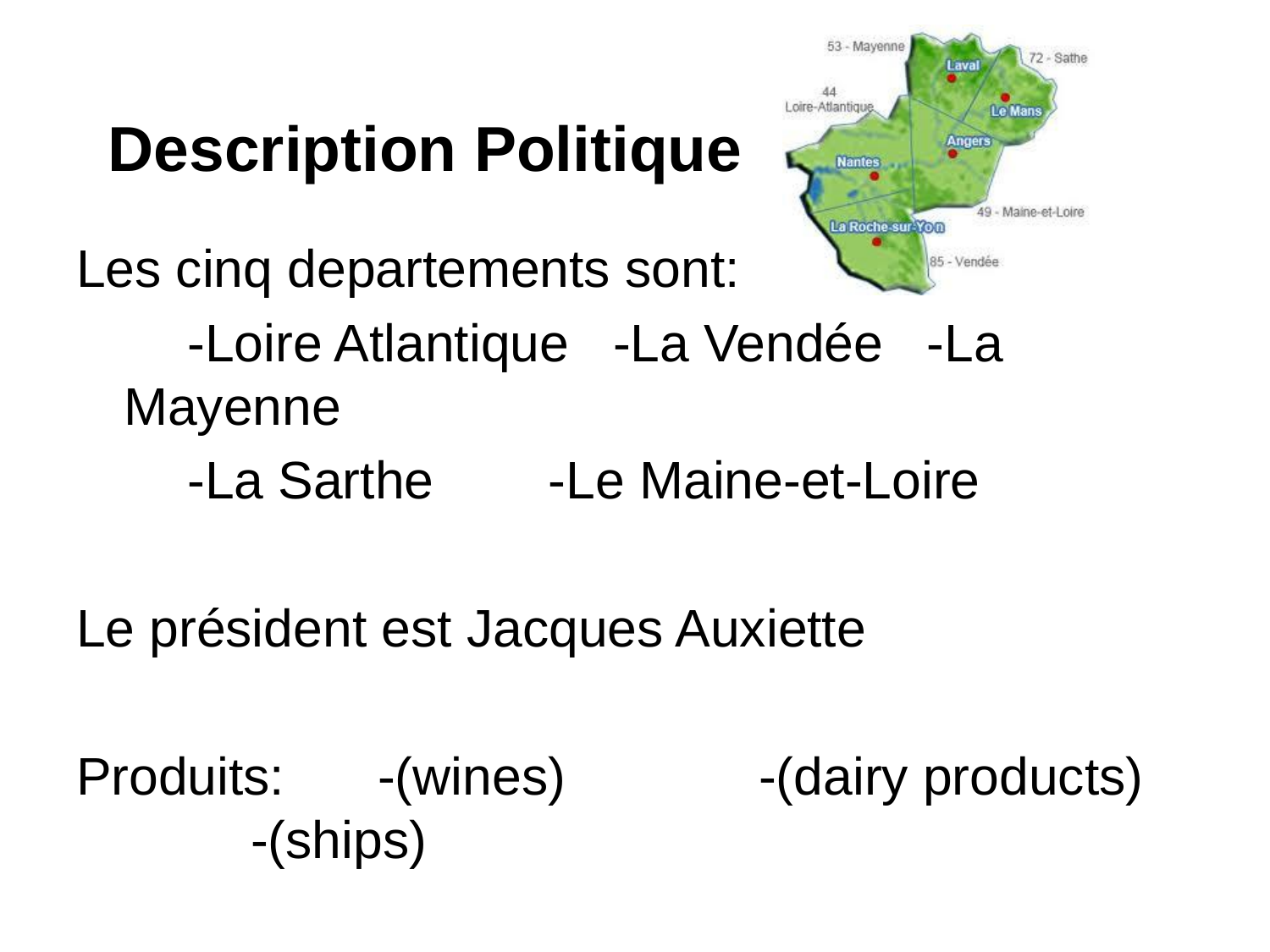

# Description Politique
Les cinq departements sont:
-Loire Atlantique   -La Vendée   -La Mayenne
-La Sarthe	   -Le Maine-et-Loire

Le président est Jacques Auxiette

Produits:	-(wines)		-(dairy products)	-(ships)